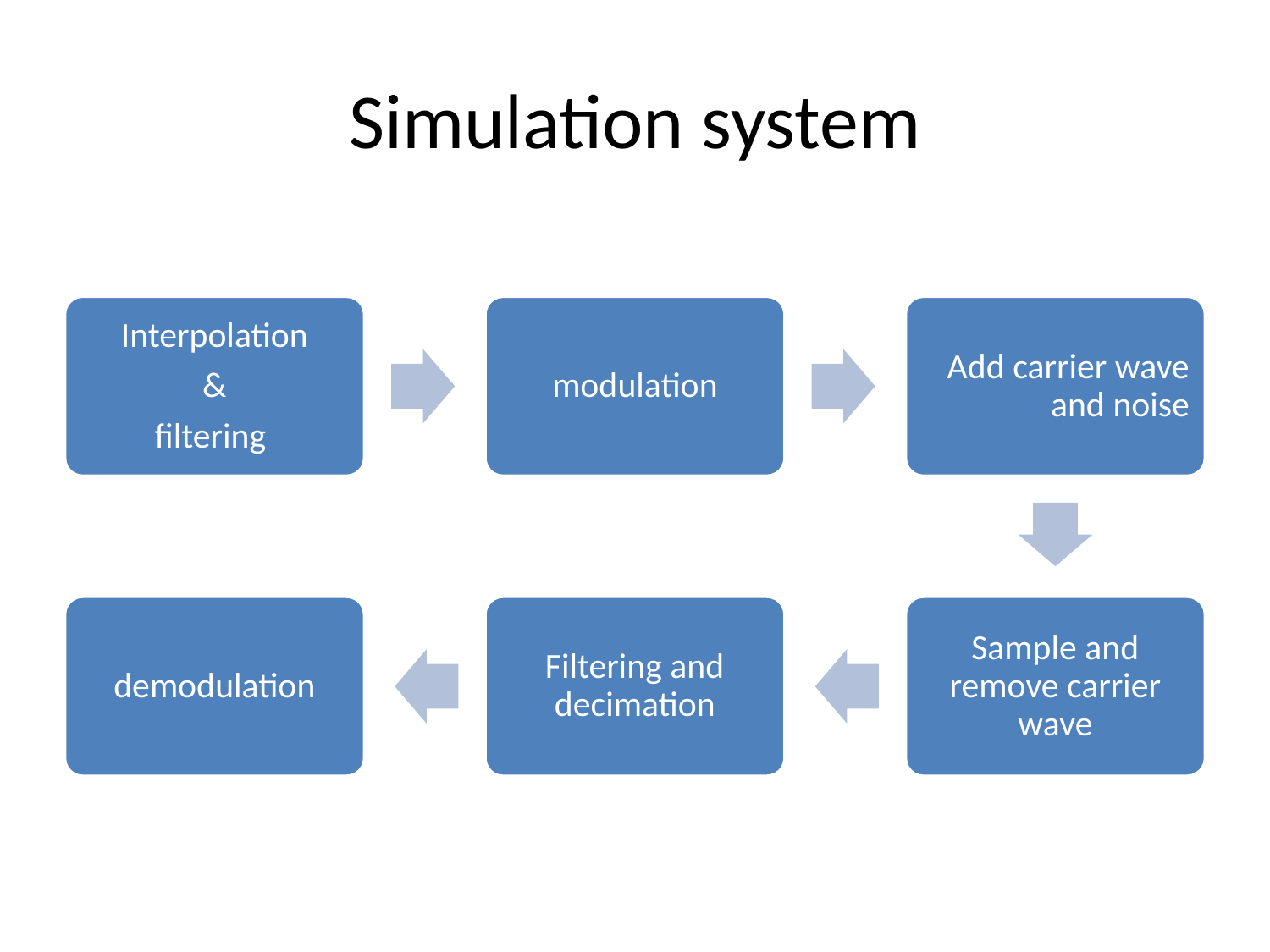

# Simulation system
Interpolation
&
filtering

modulation

Add carrier wave and noise

Sample and remove carrier wave

Filtering and decimation

demodulation